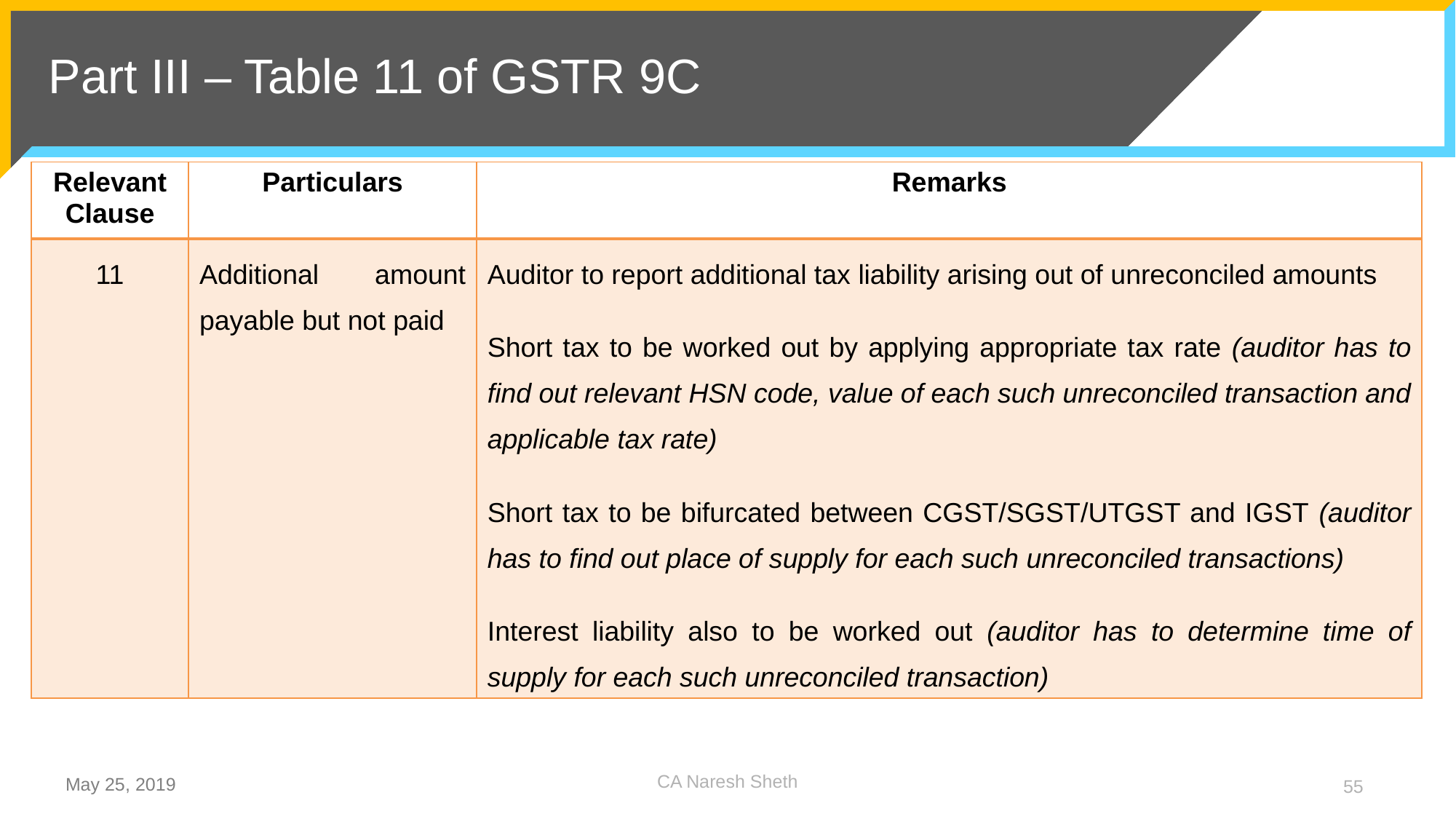

# Part III – Table 11 of GSTR 9C
| Relevant Clause | Particulars | Remarks |
| --- | --- | --- |
| 11 | Additional amount payable but not paid | Auditor to report additional tax liability arising out of unreconciled amounts Short tax to be worked out by applying appropriate tax rate (auditor has to find out relevant HSN code, value of each such unreconciled transaction and applicable tax rate) Short tax to be bifurcated between CGST/SGST/UTGST and IGST (auditor has to find out place of supply for each such unreconciled transactions) Interest liability also to be worked out (auditor has to determine time of supply for each such unreconciled transaction) |
CA Naresh Sheth
May 25, 2019
55